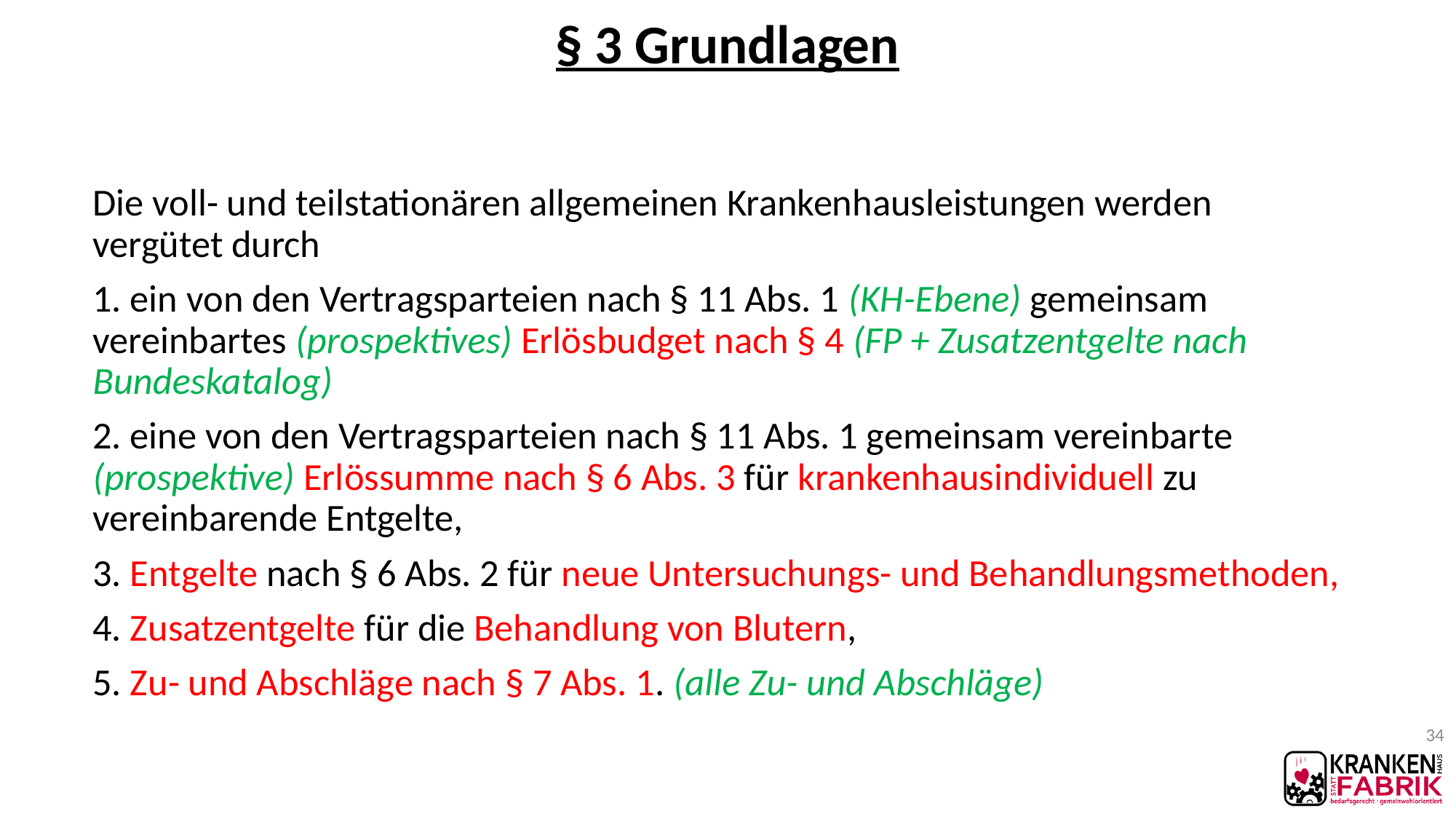

# § 3 Grundlagen
Die voll- und teilstationären allgemeinen Krankenhausleistungen werden vergütet durch
1. ein von den Vertragsparteien nach § 11 Abs. 1 (KH-Ebene) gemeinsam vereinbartes (prospektives) Erlösbudget nach § 4 (FP + Zusatzentgelte nach Bundeskatalog)
2. eine von den Vertragsparteien nach § 11 Abs. 1 gemeinsam vereinbarte (prospektive) Erlössumme nach § 6 Abs. 3 für krankenhausindividuell zu vereinbarende Entgelte,
3. Entgelte nach § 6 Abs. 2 für neue Untersuchungs- und Behandlungsmethoden,
4. Zusatzentgelte für die Behandlung von Blutern,
5. Zu- und Abschläge nach § 7 Abs. 1. (alle Zu- und Abschläge)
34